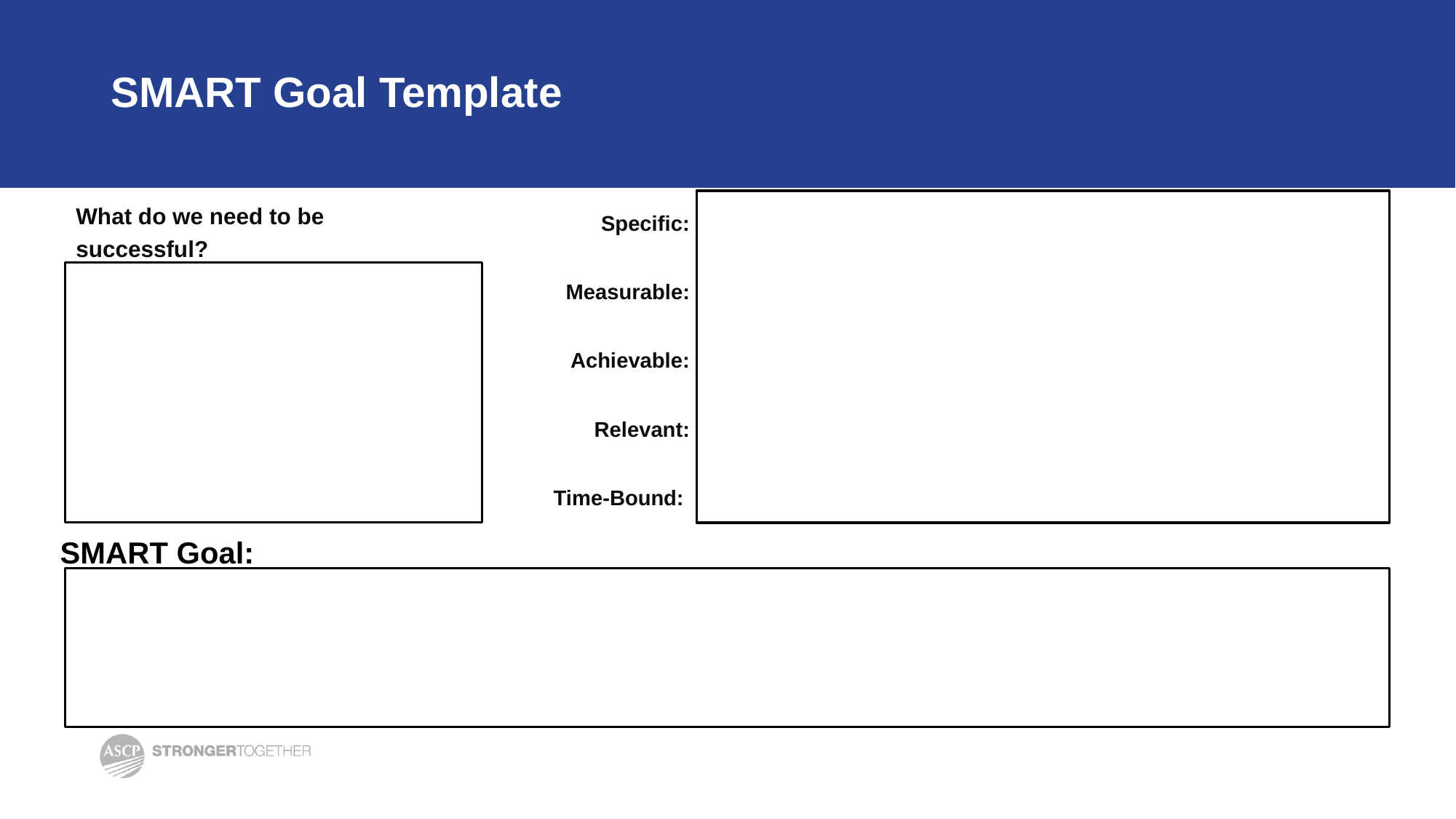

# SMART Goal Template
What do we need to be successful?
Specific:

Measurable:

Achievable:

Relevant:

Time-Bound:

SMART Goal: